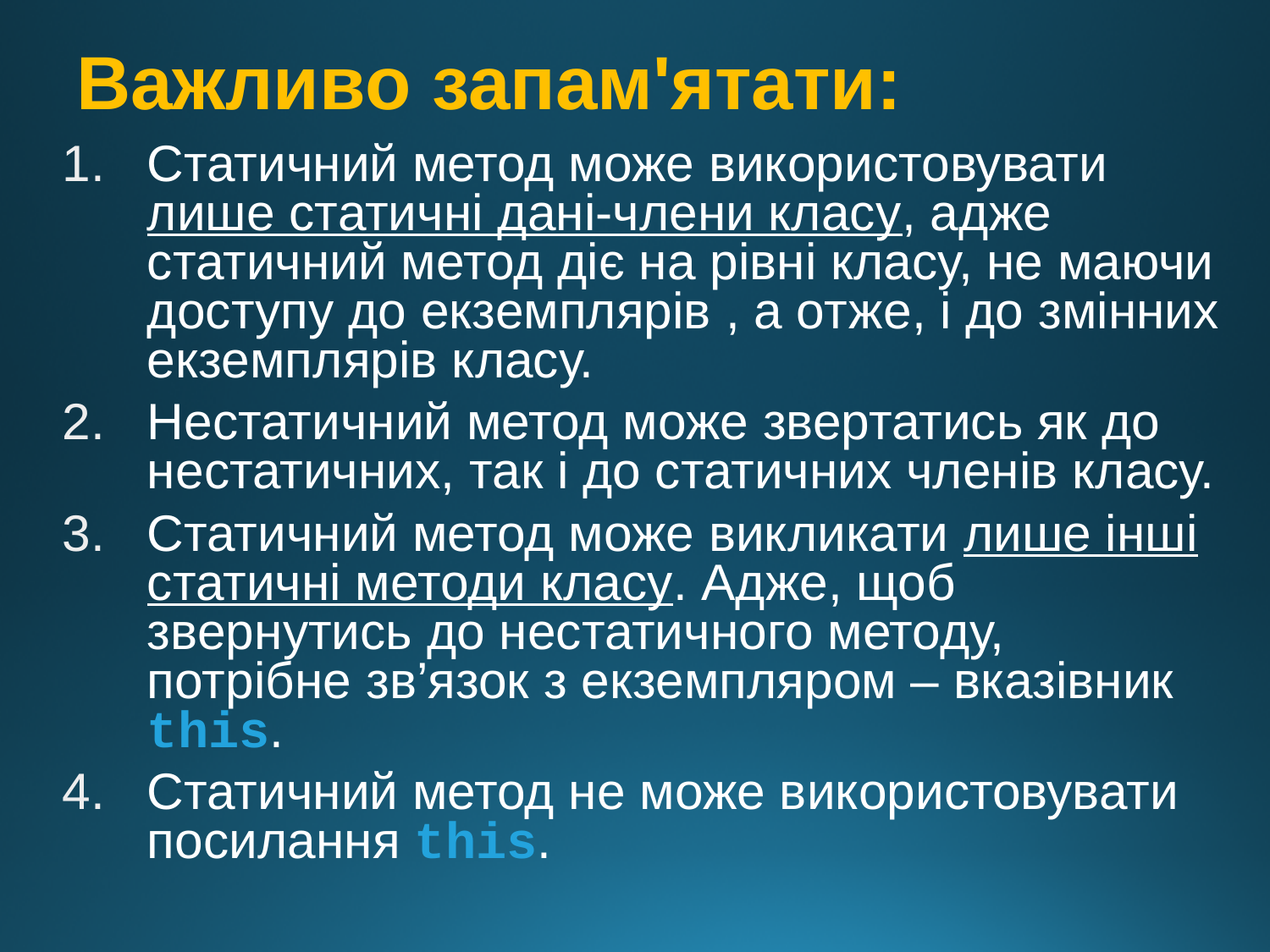

# Важливо запам'ятати:
Статичний метод може використовувати лише статичні дані-члени класу, адже статичний метод діє на рівні класу, не маючи доступу до екземплярів , а отже, і до змінних екземплярів класу.
Нестатичний метод може звертатись як до нестатичних, так і до статичних членів класу.
Статичний метод може викликати лише інші статичні методи класу. Адже, щоб звернутись до нестатичного методу, потрібне зв’язок з екземпляром – вказівник this.
Статичний метод не може використовувати посилання this.